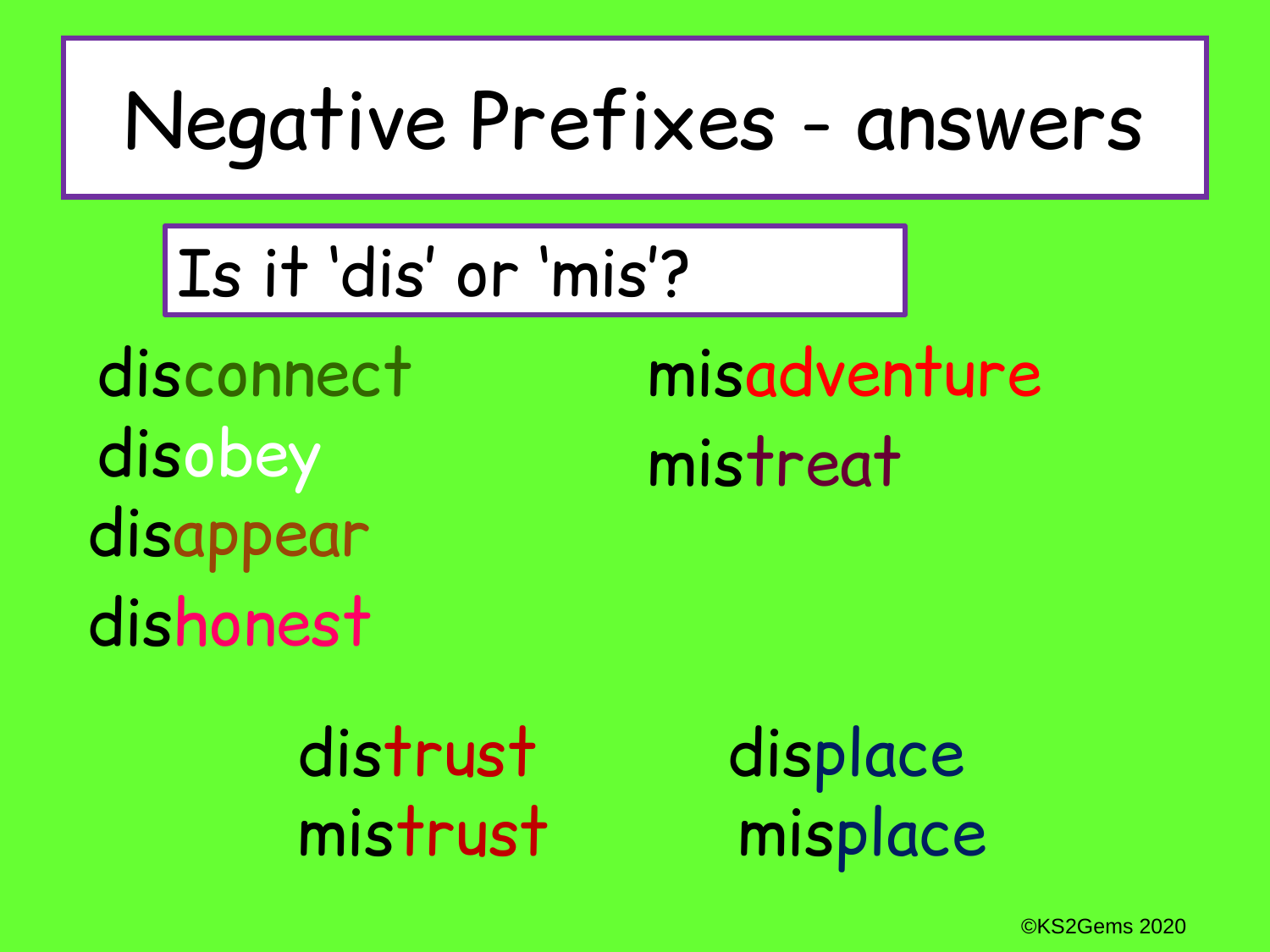

# Negative Prefixes - answers
Is it ‘dis’ or ‘mis’?
disconnect

misadventure

disobey

mistreat

disappear

dishonest

distrust

displace

mistrust

misplace